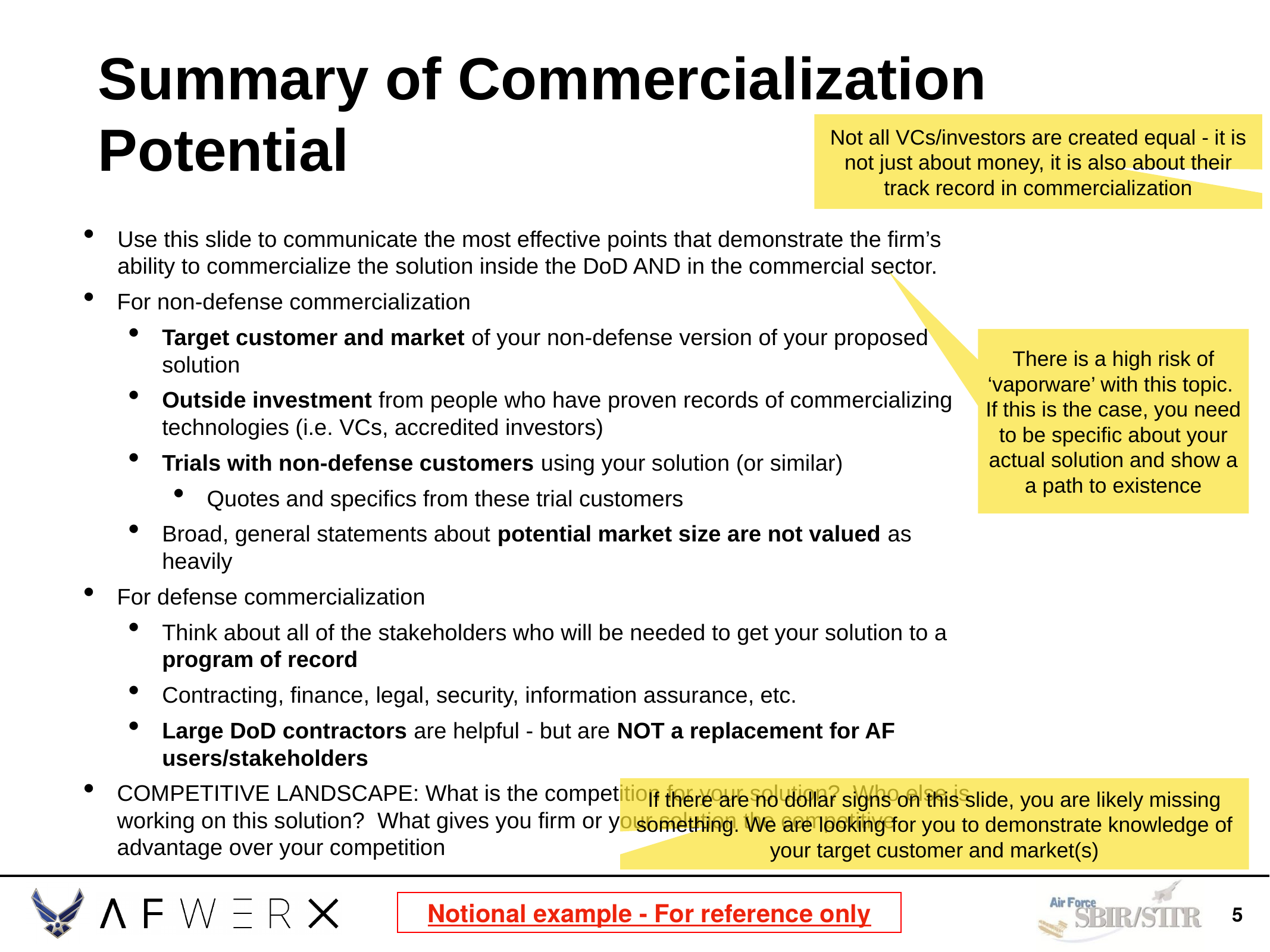

# Summary of Commercialization Potential
Not all VCs/investors are created equal - it is not just about money, it is also about their track record in commercialization
Use this slide to communicate the most effective points that demonstrate the firm’s ability to commercialize the solution inside the DoD AND in the commercial sector.
For non-defense commercialization
Target customer and market of your non-defense version of your proposed solution
Outside investment from people who have proven records of commercializing technologies (i.e. VCs, accredited investors)
Trials with non-defense customers using your solution (or similar)
Quotes and specifics from these trial customers
Broad, general statements about potential market size are not valued as heavily
For defense commercialization
Think about all of the stakeholders who will be needed to get your solution to a program of record
Contracting, finance, legal, security, information assurance, etc.
Large DoD contractors are helpful - but are NOT a replacement for AF users/stakeholders
COMPETITIVE LANDSCAPE: What is the competition for your solution?  Who else is working on this solution?  What gives you firm or your solution the competitive advantage over your competition

There is a high risk of ‘vaporware’ with this topic.  If this is the case, you need to be specific about your actual solution and show a a path to existence
If there are no dollar signs on this slide, you are likely missing something. We are looking for you to demonstrate knowledge of your target customer and market(s)